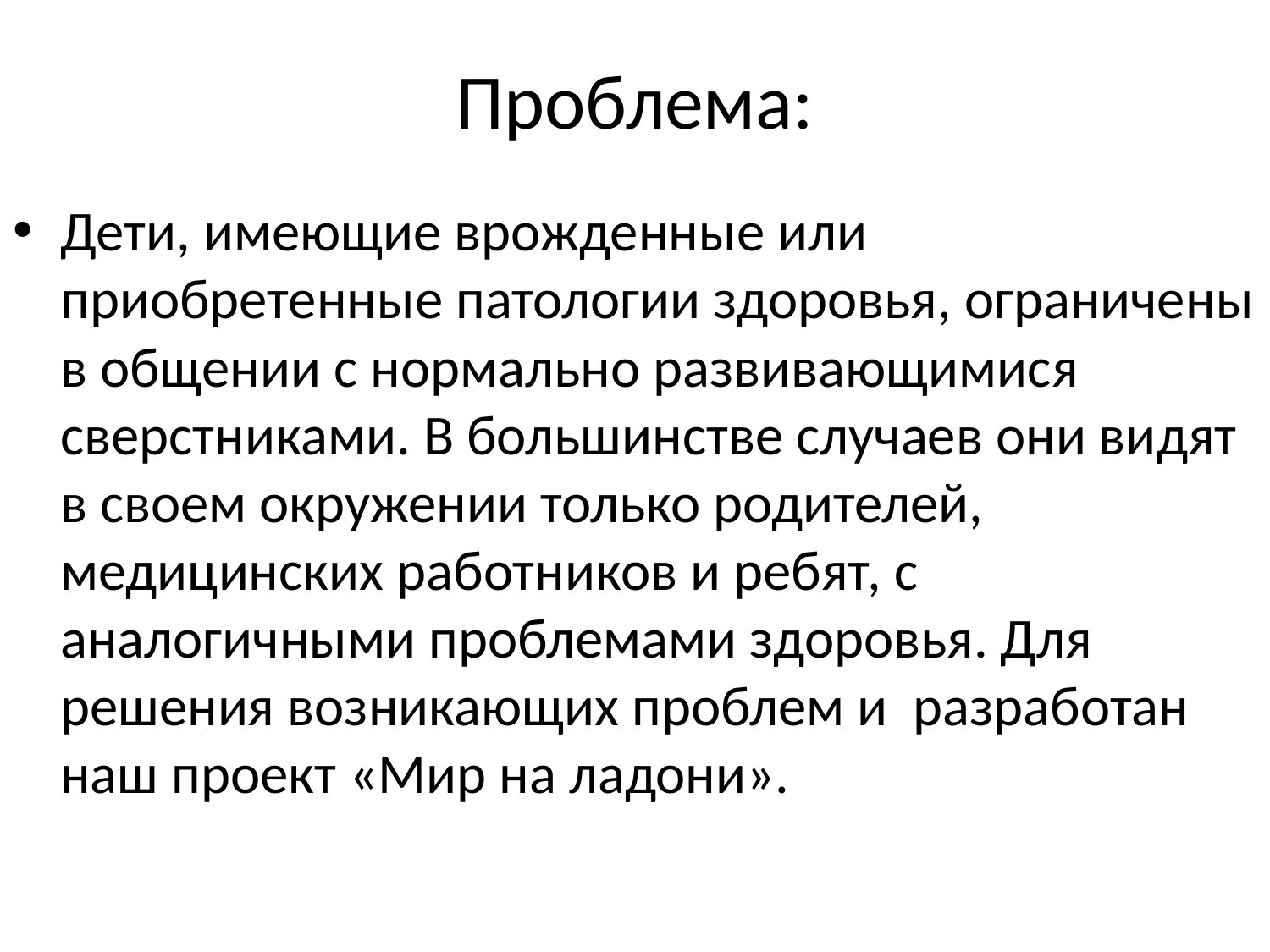

# Проблема:
Дети, имеющие врожденные или приобретенные патологии здоровья, ограничены в общении с нормально развивающимися сверстниками. В большинстве случаев они видят в своем окружении только родителей, медицинских работников и ребят, с аналогичными проблемами здоровья. Для решения возникающих проблем и  разработан  наш проект «Мир на ладони».